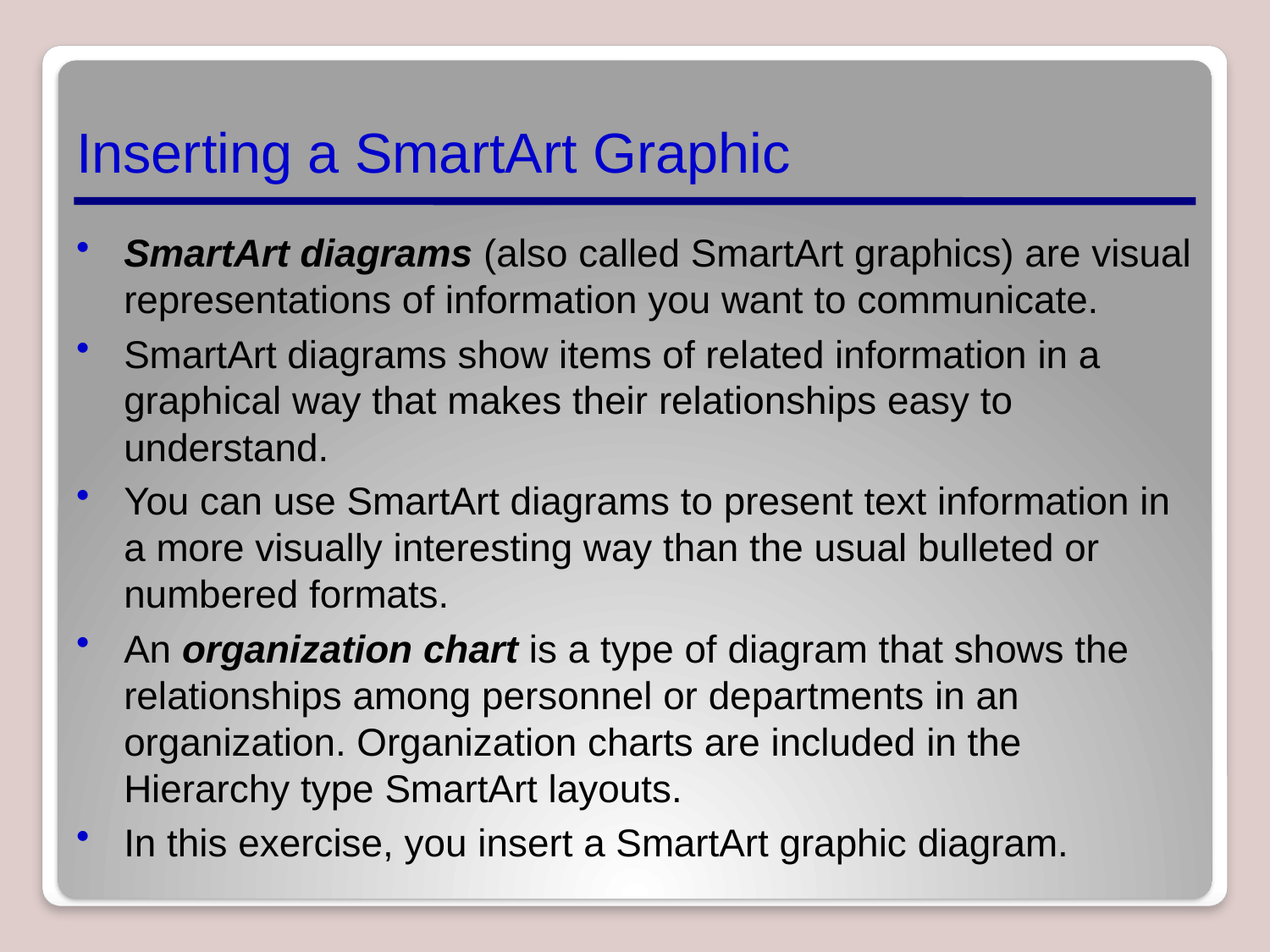

# Inserting a SmartArt Graphic
SmartArt diagrams (also called SmartArt graphics) are visual representations of information you want to communicate.
SmartArt diagrams show items of related information in a graphical way that makes their relationships easy to understand.
You can use SmartArt diagrams to present text information in a more visually interesting way than the usual bulleted or numbered formats.
An organization chart is a type of diagram that shows the relationships among personnel or departments in an organization. Organization charts are included in the Hierarchy type SmartArt layouts.
In this exercise, you insert a SmartArt graphic diagram.